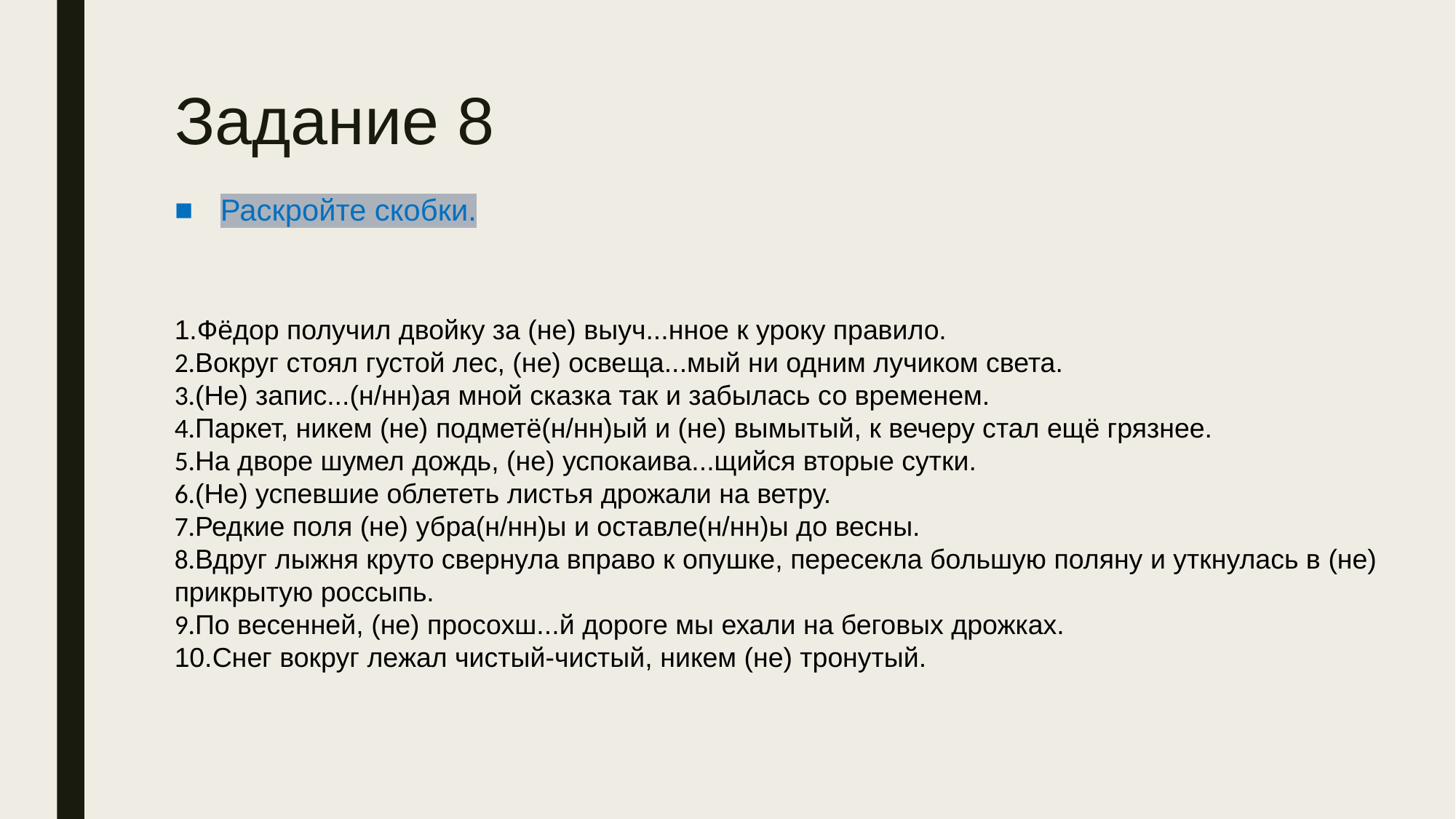

# Задание 8
Раскройте скобки.
1.Фёдор получил двойку за (не) выуч...нное к уроку правило.
2.Вокруг стоял густой лес, (не) освеща...мый ни одним лучиком света.
3.(Не) запис...(н/нн)ая мной сказка так и забылась со временем.
4.Паркет, никем (не) подметё(н/нн)ый и (не) вымытый, к вечеру стал ещё грязнее.
5.На дворе шумел дождь, (не) успокаива...щийся вторые сутки.
6.(Не) успевшие облететь листья дрожали на ветру.
7.Редкие поля (не) убра(н/нн)ы и оставле(н/нн)ы до весны.
8.Вдруг лыжня круто свернула вправо к опушке, пересекла большую поляну и уткнулась в (не) прикрытую россыпь.
9.По весенней, (не) просохш...й дороге мы ехали на беговых дрожках.
10.Снег вокруг лежал чистый-чистый, никем (не) тронутый.